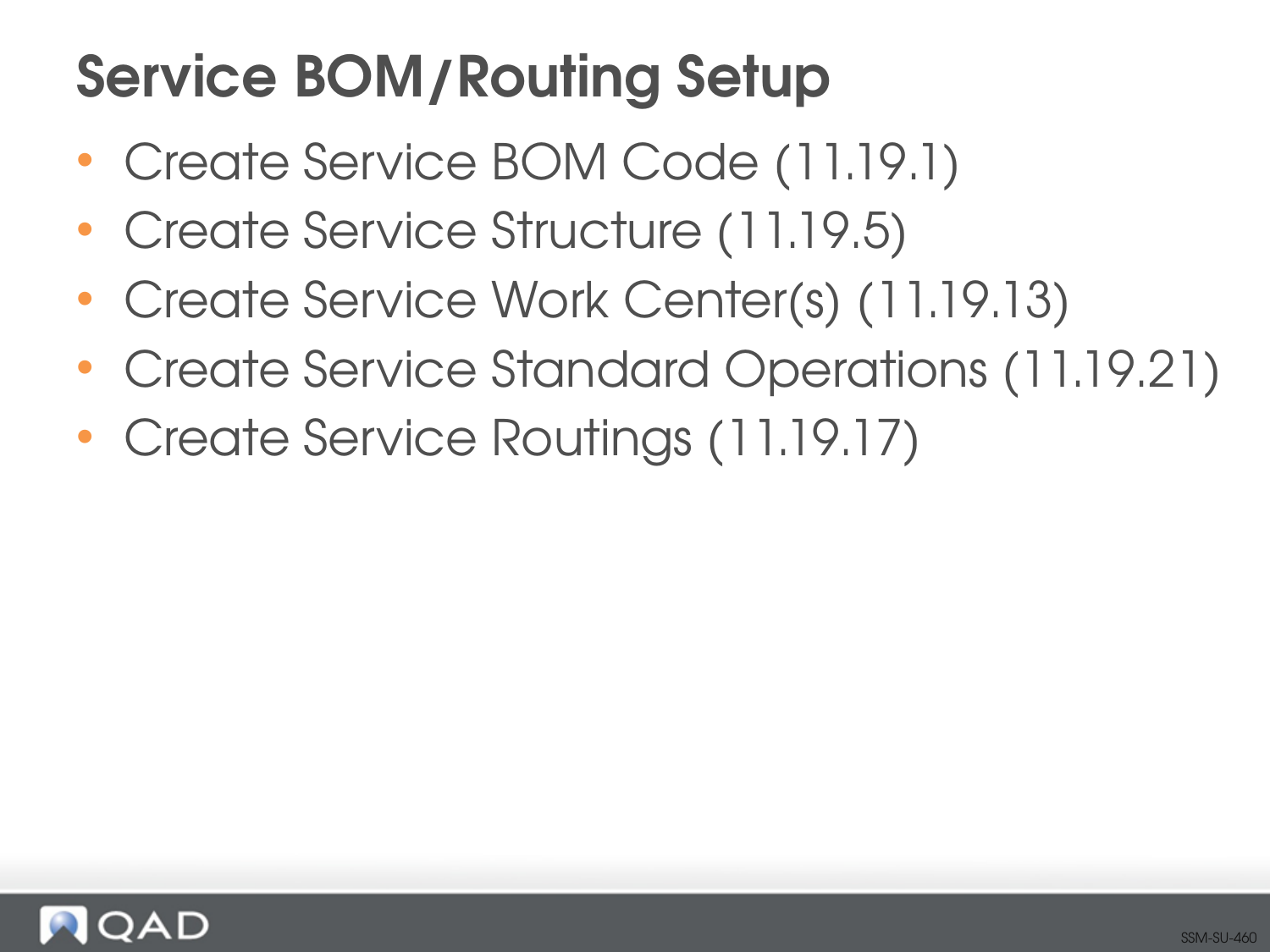

# Service BOM/Routing Setup
Create Service BOM Code (11.19.1)
Create Service Structure (11.19.5)
Create Service Work Center(s) (11.19.13)
Create Service Standard Operations (11.19.21)
Create Service Routings (11.19.17)

SSM-SU-460